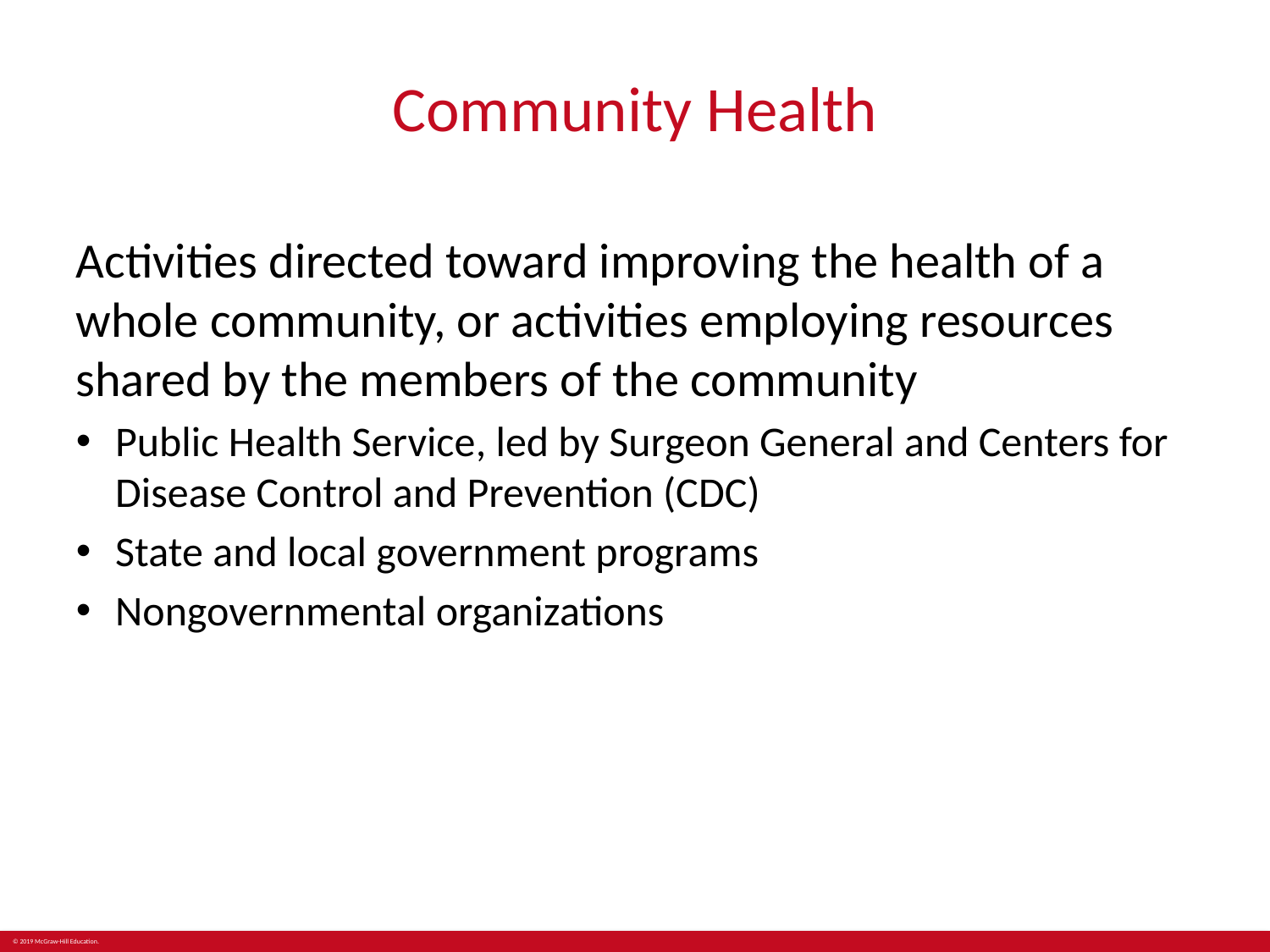

# Community Health
Activities directed toward improving the health of a whole community, or activities employing resources shared by the members of the community
Public Health Service, led by Surgeon General and Centers for Disease Control and Prevention (CDC)
State and local government programs
Nongovernmental organizations